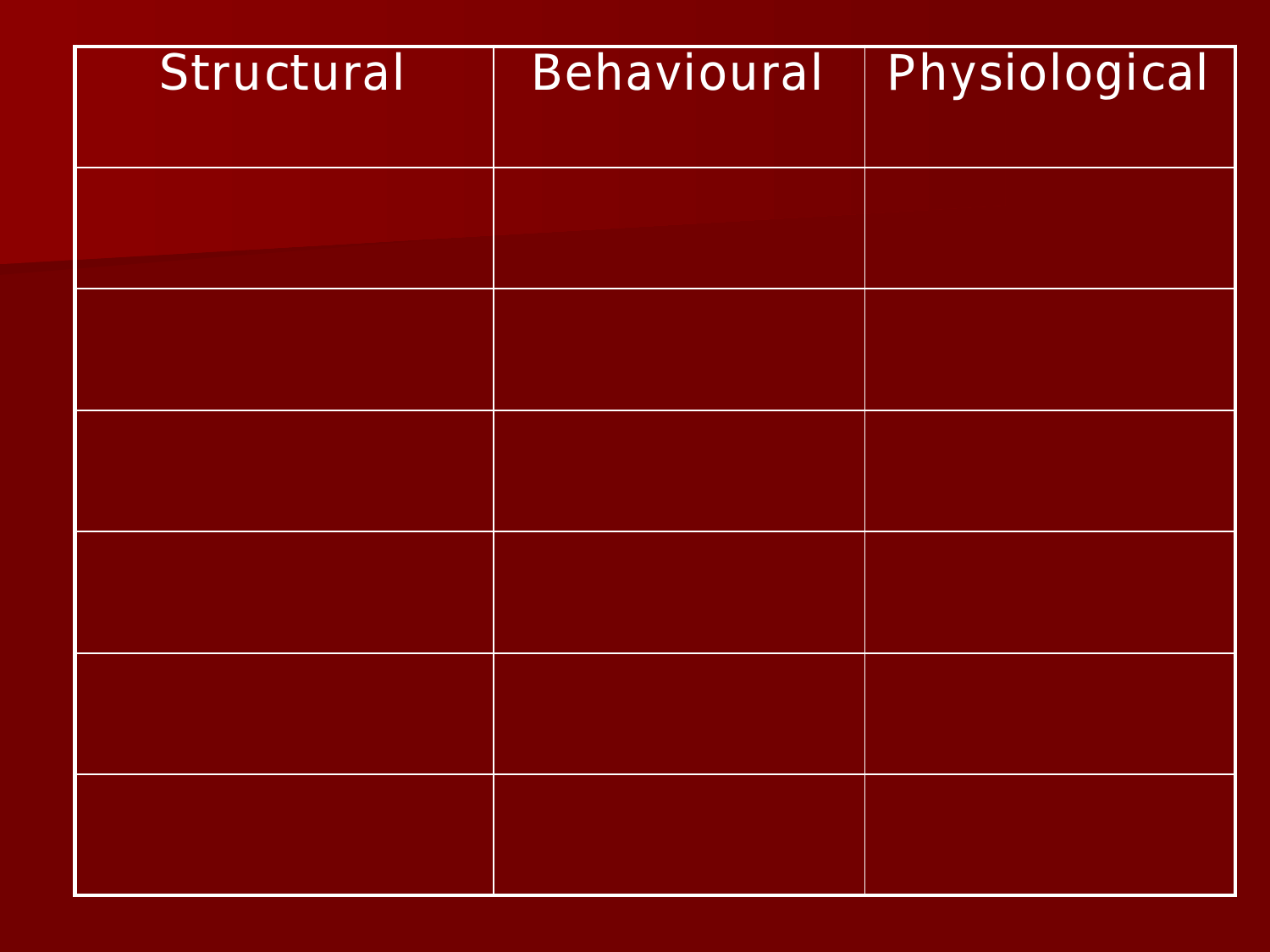

| Structural | Behavioural | Physiological |
| --- | --- | --- |
|  |  |  |
|  |  |  |
|  |  |  |
|  |  |  |
|  |  |  |
|  |  |  |